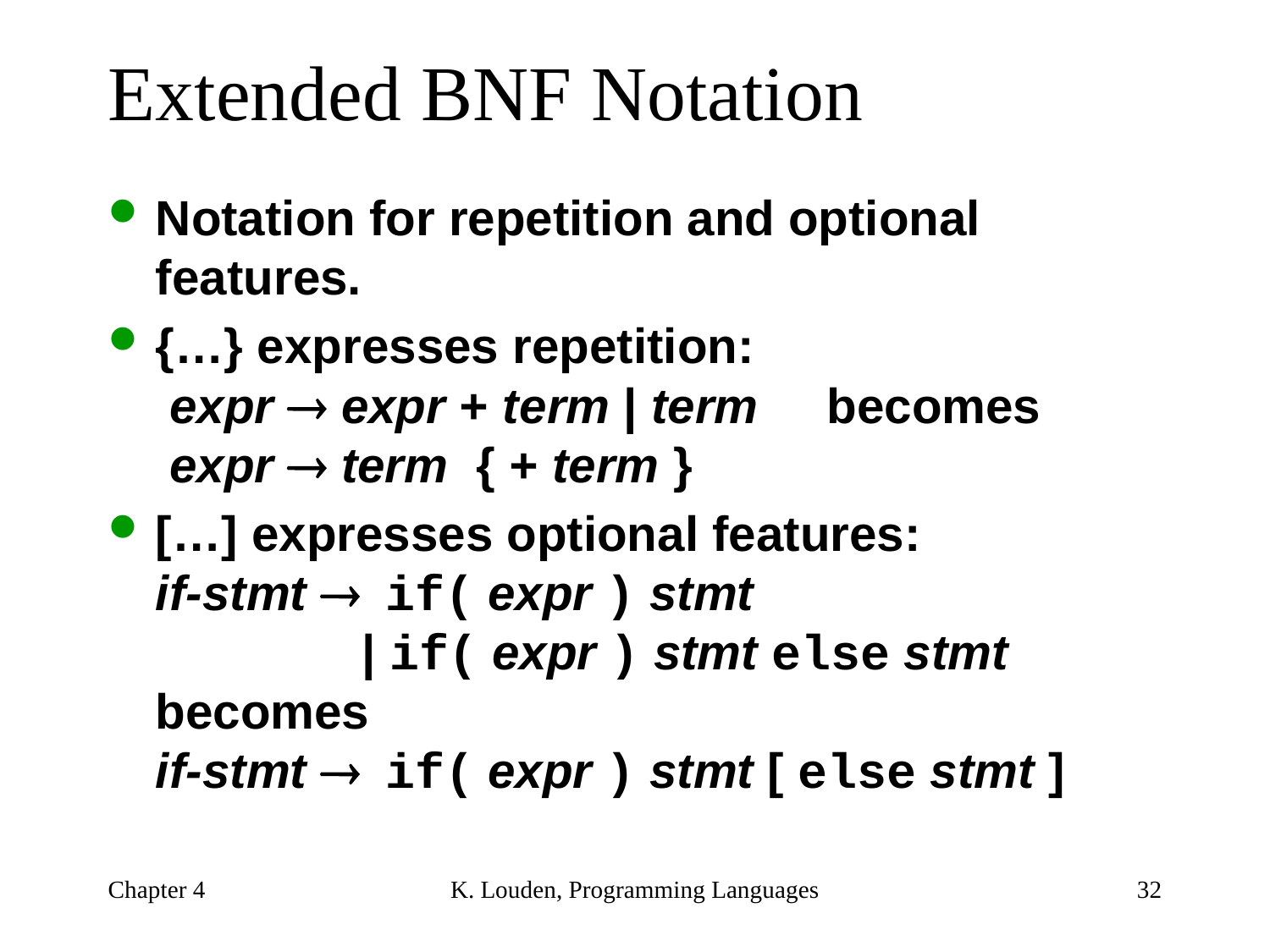

# Extended BNF Notation
Notation for repetition and optional features.
{…} expresses repetition:
 expr → expr + term | term     becomes
 expr → term  { + term }
[…] expresses optional features:
if-stmt → if( expr ) stmt
               | if( expr ) stmt else stmt
becomes
if-stmt → if( expr ) stmt [ else stmt ]
Chapter 4
K. Louden, Programming Languages
32